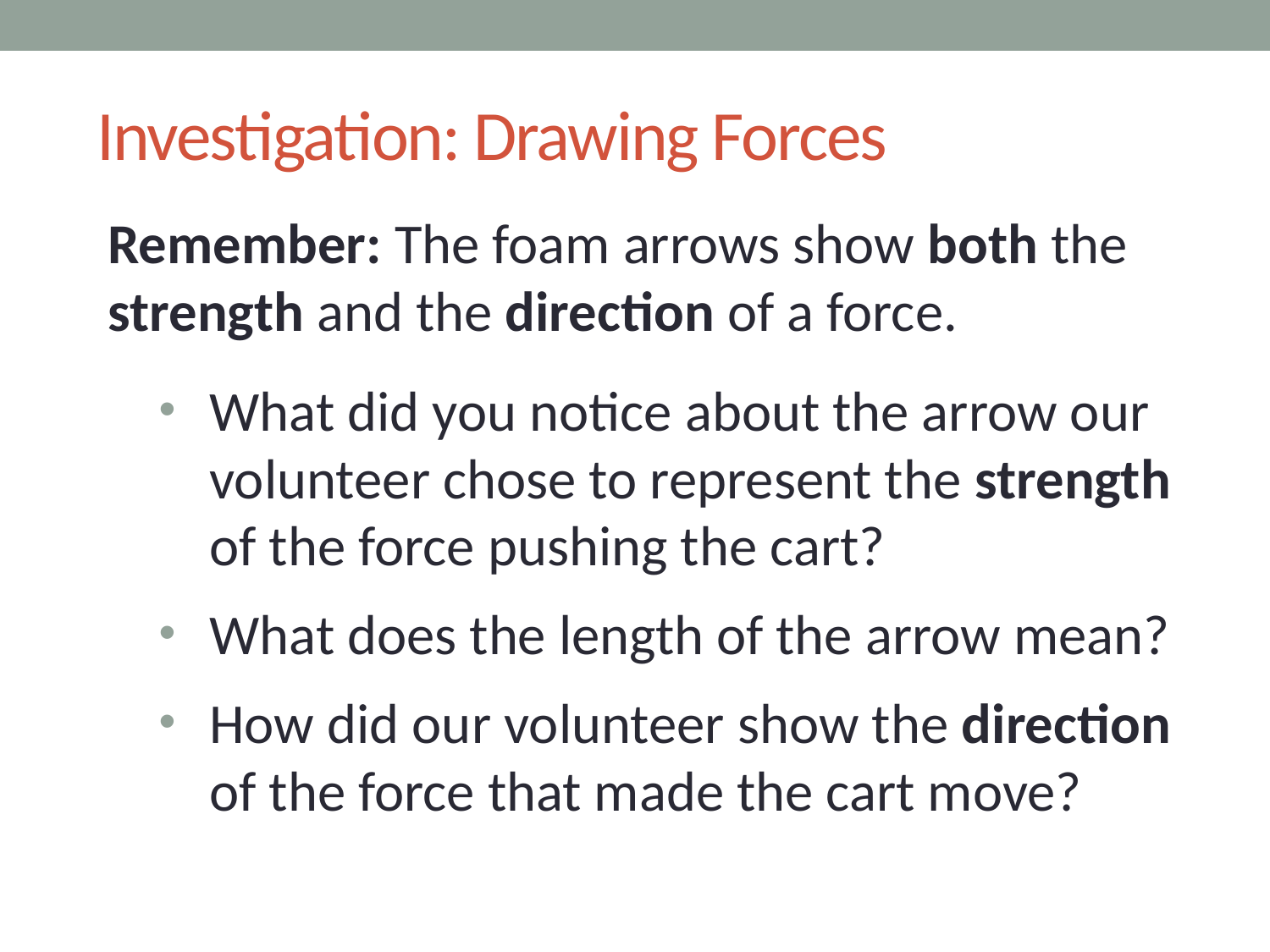

# Investigation: Drawing Forces
Remember: The foam arrows show both the strength and the direction of a force.
What did you notice about the arrow our volunteer chose to represent the strength of the force pushing the cart?
What does the length of the arrow mean?
How did our volunteer show the direction of the force that made the cart move?